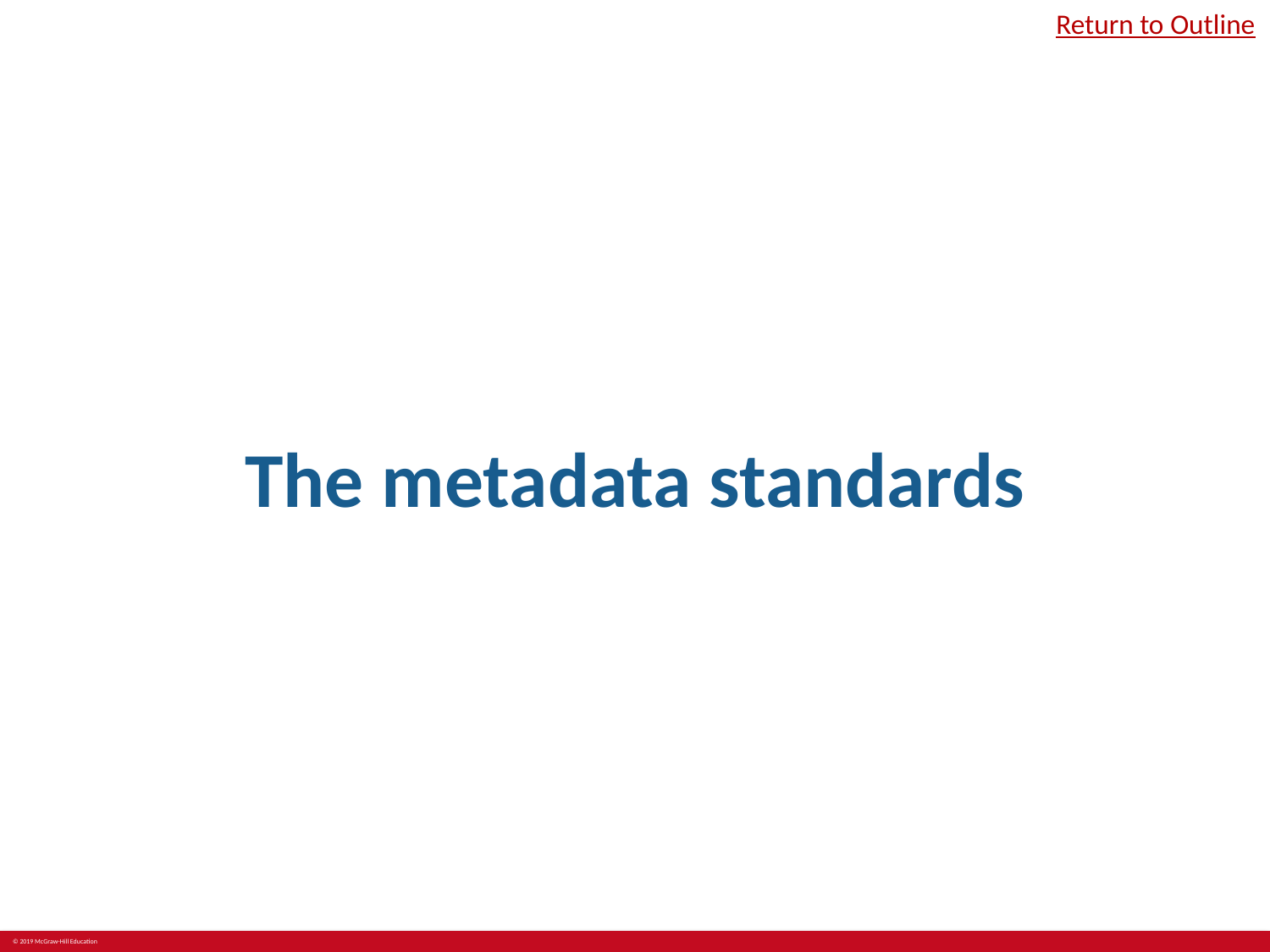

Return to Outline
# The metadata standards